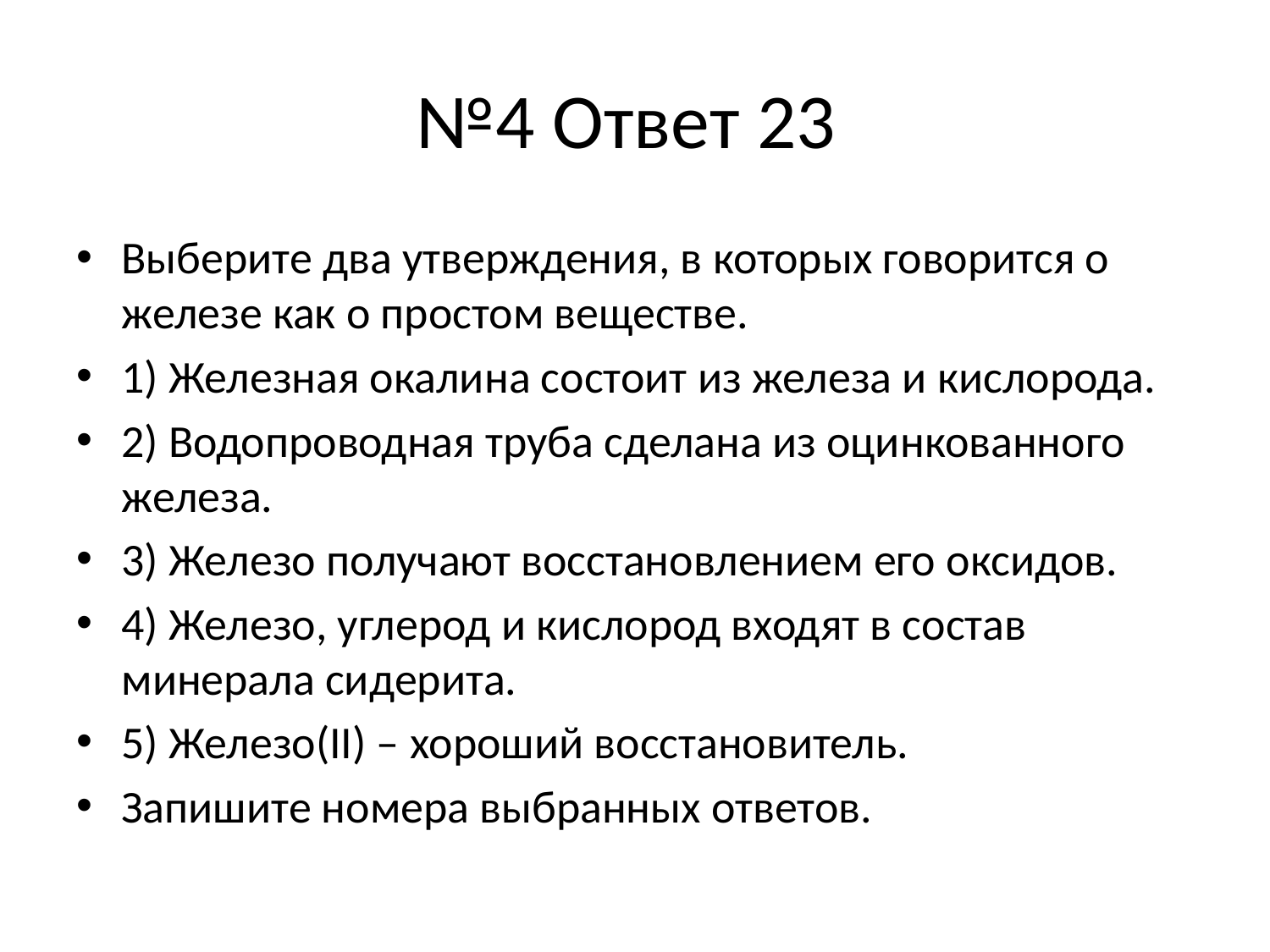

# №4 Ответ 23
Выберите два утверждения, в которых говорится о железе как о простом веществе.
1) Железная окалина состоит из железа и кислорода.
2) Водопроводная труба сделана из оцинкованного железа.
3) Железо получают восстановлением его оксидов.
4) Железо, углерод и кислород входят в состав минерала сидерита.
5) Железо(II) – хороший восстановитель.
Запишите номера выбранных ответов.